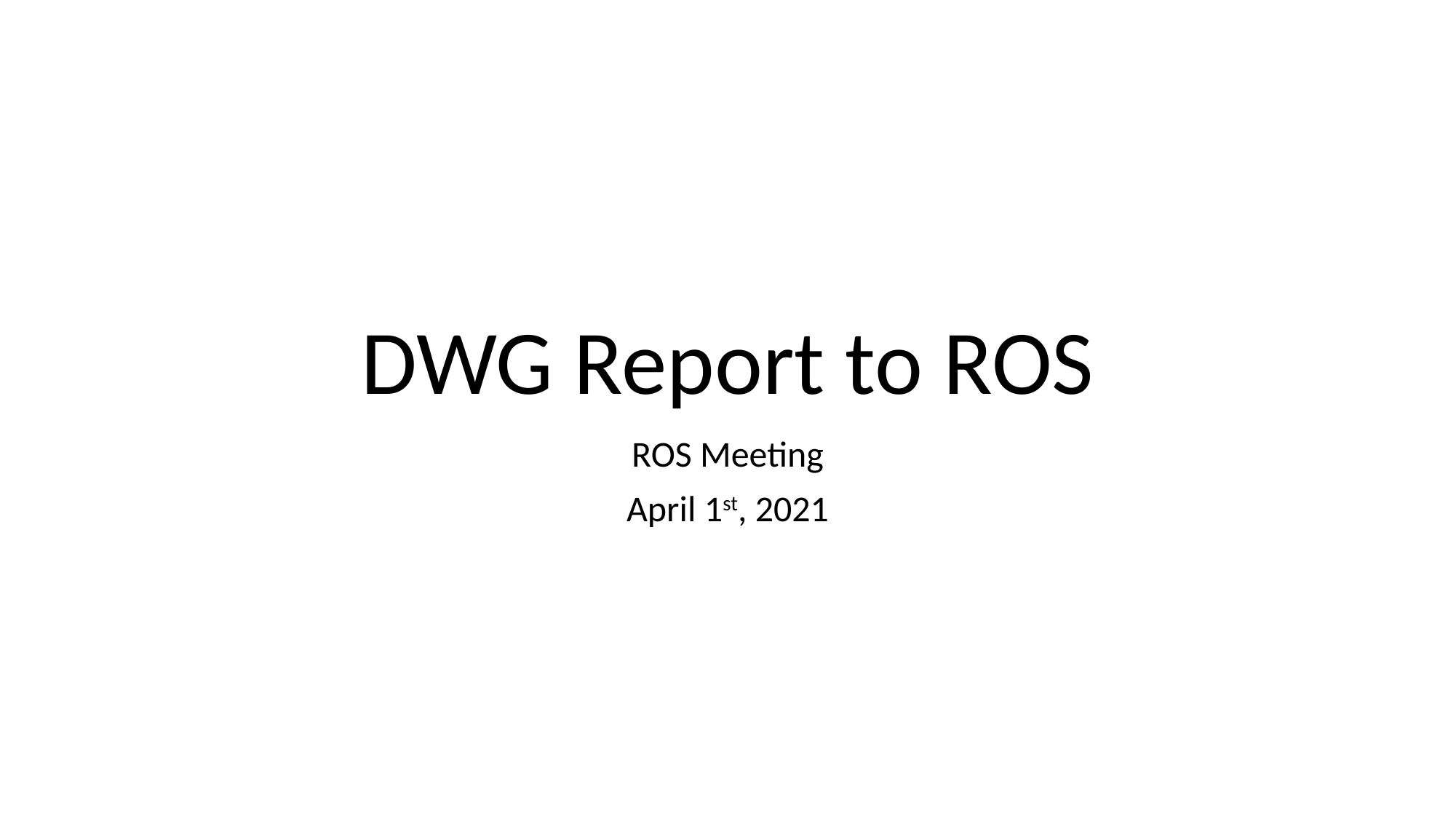

# DWG Report to ROS
ROS Meeting
April 1st, 2021